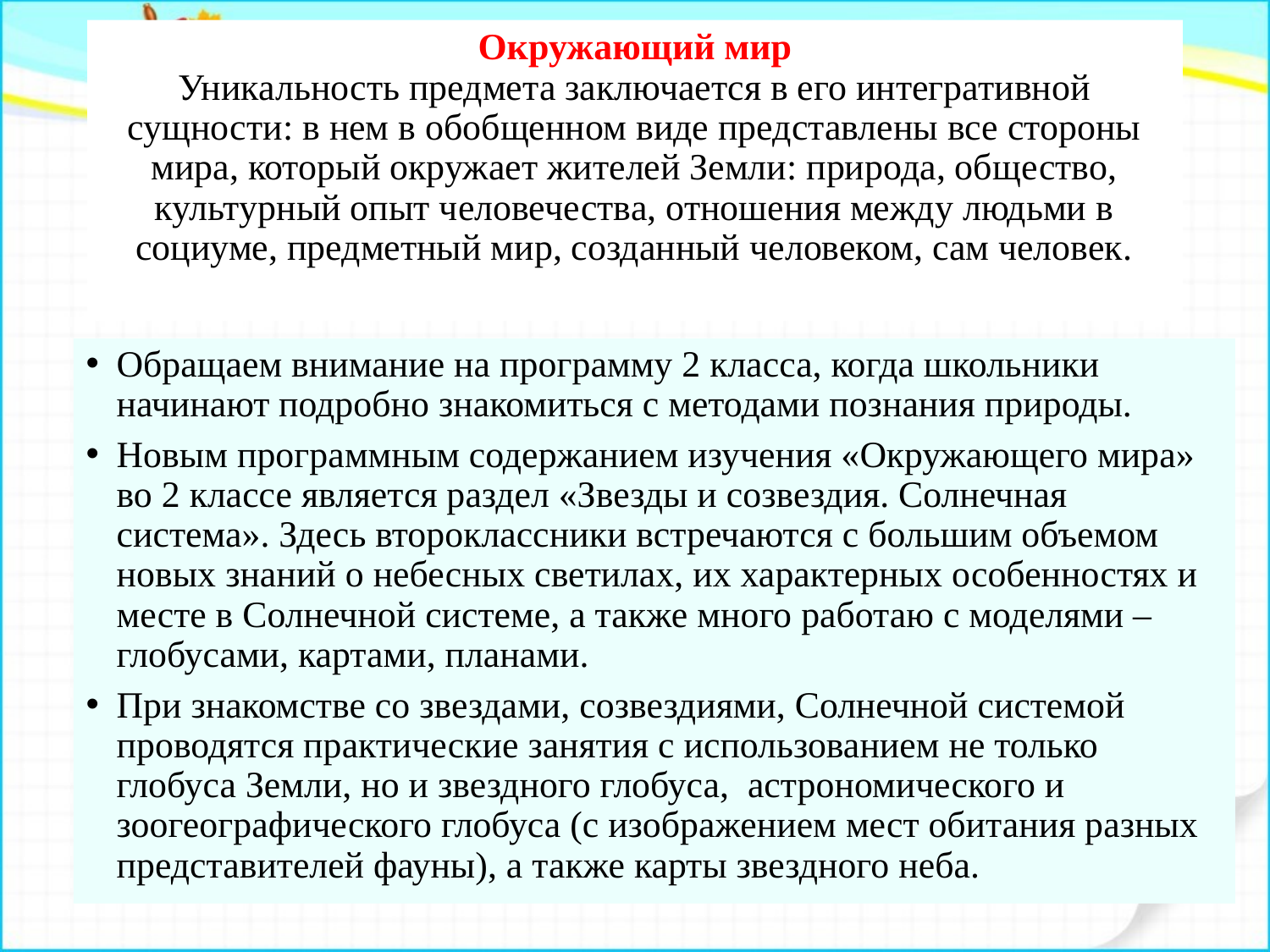

# Окружающий мир Уникальность предмета заключается в его интегративной сущности: в нем в обобщенном виде представлены все стороны мира, который окружает жителей Земли: природа, общество, культурный опыт человечества, отношения между людьми в социуме, предметный мир, созданный человеком, сам человек.
Обращаем внимание на программу 2 класса, когда школьники начинают подробно знакомиться с методами познания природы.
Новым программным содержанием изучения «Окружающего мира» во 2 классе является раздел «Звезды и созвездия. Солнечная система». Здесь второклассники встречаются с большим объемом новых знаний о небесных светилах, их характерных особенностях и месте в Солнечной системе, а также много работаю с моделями – глобусами, картами, планами.
При знакомстве со звездами, созвездиями, Солнечной системой проводятся практические занятия с использованием не только глобуса Земли, но и звездного глобуса,  астрономического и зоогеографического глобуса (с изображением мест обитания разных представителей фауны), а также карты звездного неба.